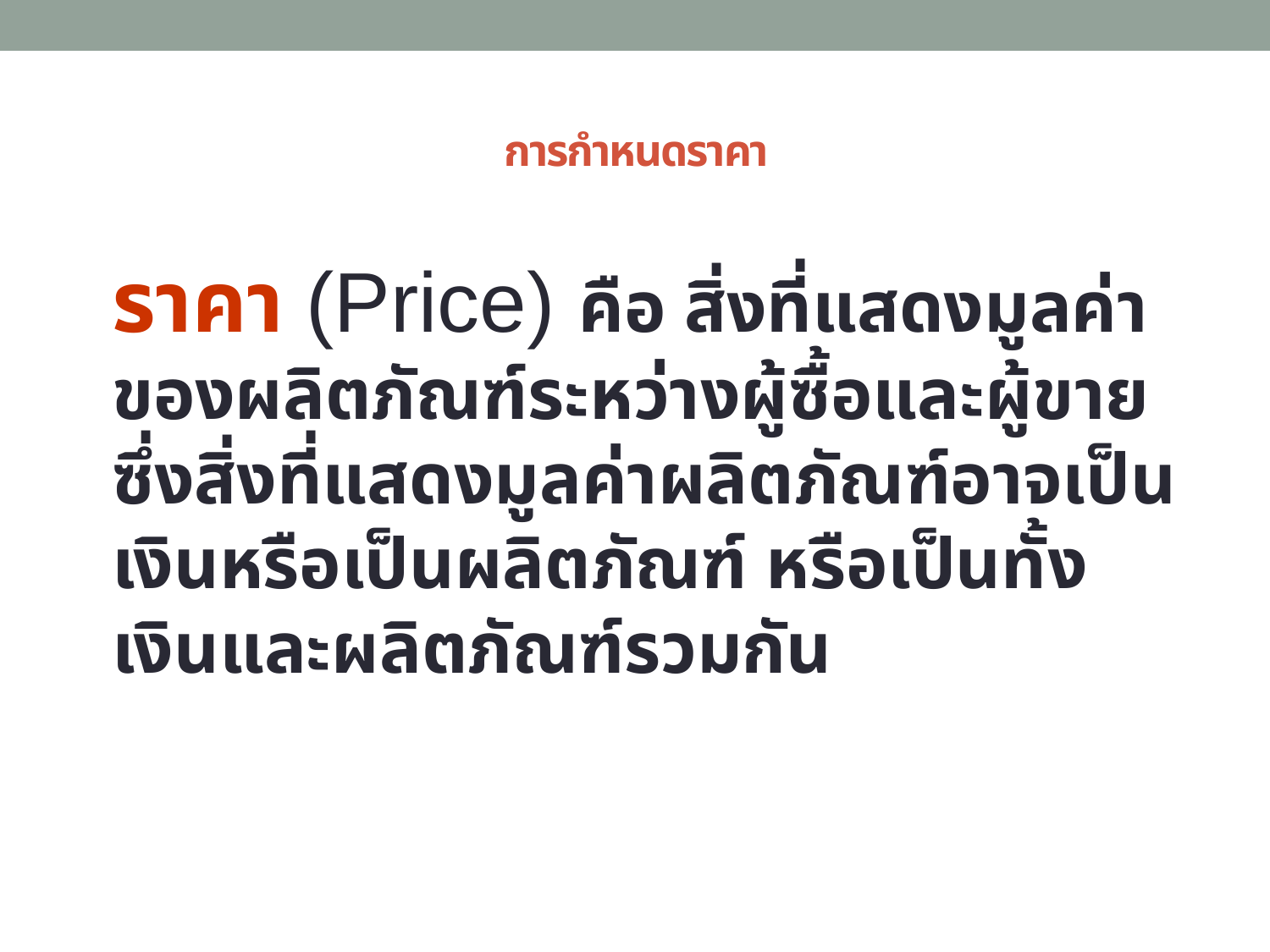

# การกำหนดราคา
ราคา (Price) คือ สิ่งที่แสดงมูลค่าของผลิตภัณฑ์ระหว่างผู้ซื้อและผู้ขาย ซึ่งสิ่งที่แสดงมูลค่าผลิตภัณฑ์อาจเป็นเงินหรือเป็นผลิตภัณฑ์ หรือเป็นทั้งเงินและผลิตภัณฑ์รวมกัน